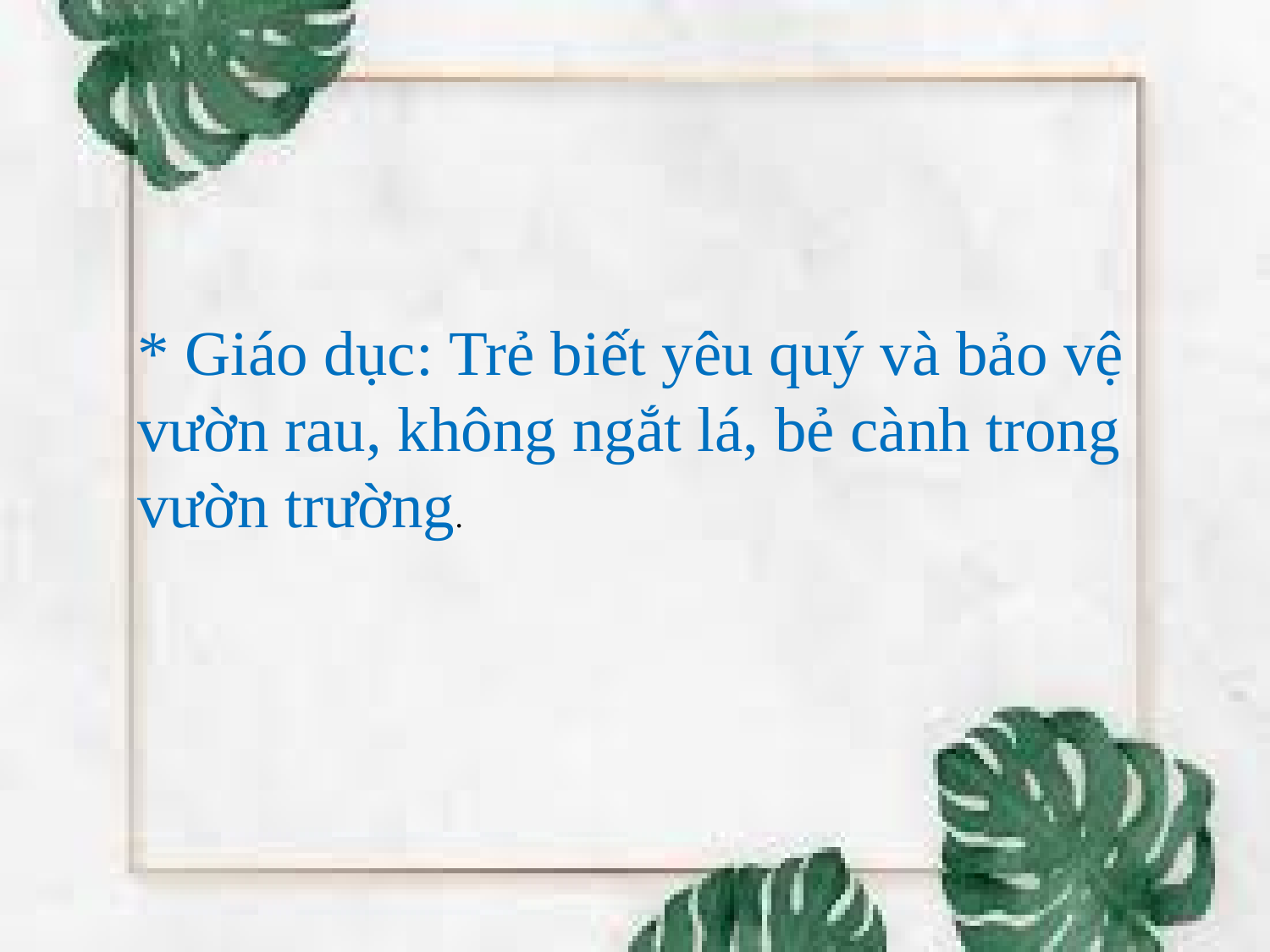

* Giáo dục: Trẻ biết yêu quý và bảo vệ vườn rau, không ngắt lá, bẻ cành trong vườn trường.